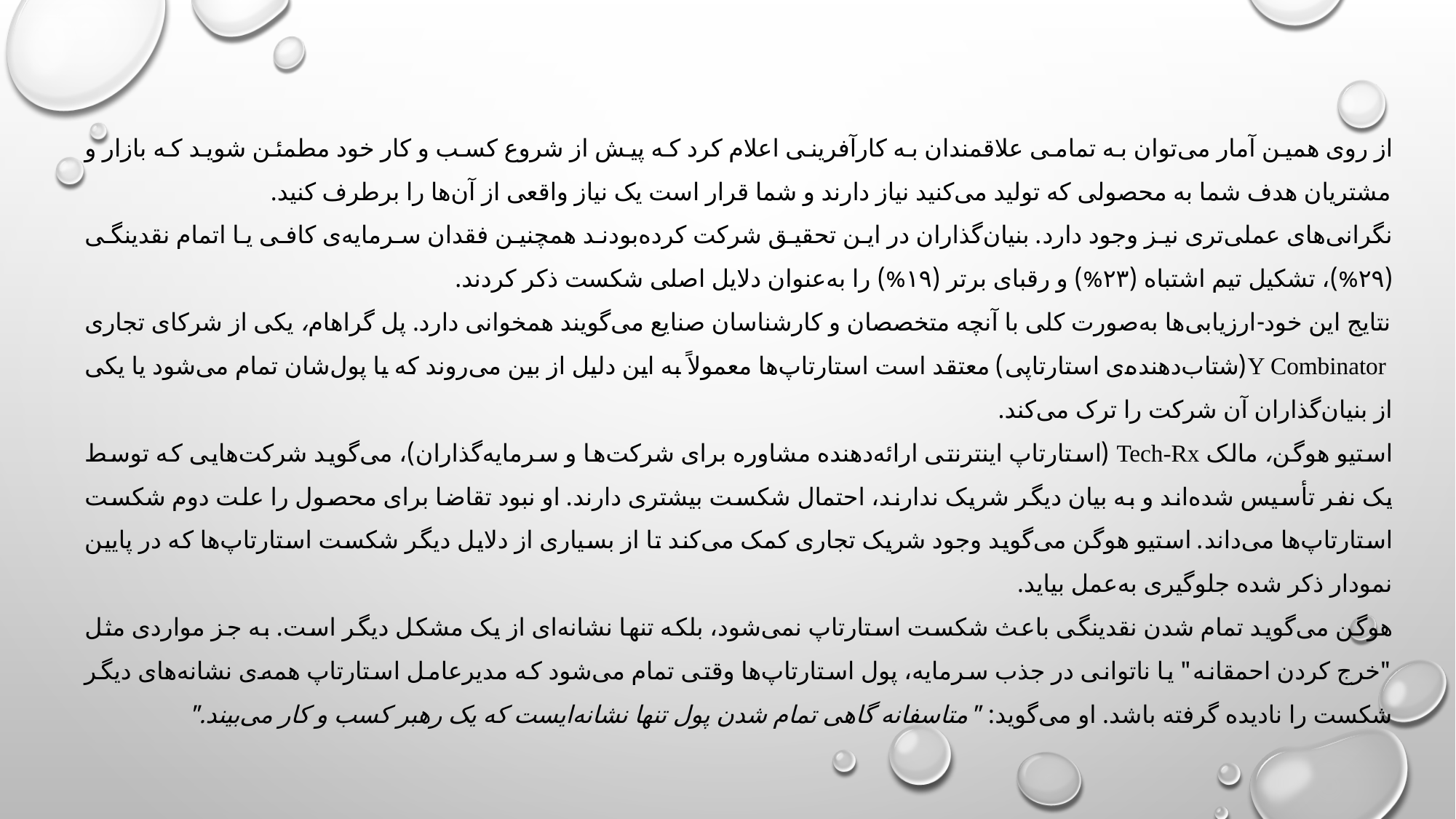

از روی همین آمار می‌توان به تمامی علاقمندان به کارآفرینی اعلام کرد که پیش از شروع کسب و کار خود مطمئن شوید که بازار و مشتریان هدف شما به محصولی که تولید می‌کنید نیاز دارند و شما قرار است یک نیاز واقعی از آن‌ها را برطرف کنید.
نگرانی‌های عملی‌تری نیز وجود دارد. بنیان‌گذاران در این تحقیق شرکت‌ کرده‌بودند همچنین فقدان سرمایه‌ی کافی یا اتمام نقدینگی (۲۹%)، تشکیل تیم اشتباه (۲۳%) و رقبای برتر (۱۹%) را به‌عنوان دلایل اصلی شکست ذکر کردند.
نتایج این خود-ارزیابی‌ها به‌صورت کلی با آنچه متخصصان و کارشناسان صنایع می‌گویند همخوانی دارد. پل گراهام، یکی از شرکای تجاری  Y Combinator(شتاب‌دهنده‌ی استارتاپی) معتقد است استارتاپ‌ها معمولاً به این دلیل از بین می‌روند که یا پول‌شان تمام می‌شود یا یکی از بنیان‌گذاران آن شرکت را ترک می‌کند.
استیو هوگن، مالک Tech-Rx (استارتاپ اینترنتی ارائه‌دهنده مشاوره برای شرکت‌ها و سرمایه‌گذاران)، می‌گوید شرکت‌هایی که توسط یک نفر تأسیس شده‌اند و به بیان دیگر شریک ندارند، احتمال شکست بیشتری دارند. او نبود تقاضا برای محصول را علت دوم شکست استارتاپ‌ها می‌داند. استیو هوگن می‌گوید وجود شریک تجاری کمک می‌کند تا از بسیاری از دلایل دیگر شکست استارتاپ‌ها که در پایین نمودار ذکر شده جلوگیری به‌عمل بیاید.
هوگن می‌گوید تمام شدن نقدینگی باعث شکست استارتاپ نمی‌شود، بلکه تنها نشانه‌ای از یک مشکل دیگر است. به جز مواردی مثل "خرج کردن احمقانه" یا ناتوانی در جذب سرمایه، پول استارتاپ‌ها وقتی تمام می‌شود که مدیرعامل استارتاپ همه‌ی نشانه‌های دیگر شکست را نادیده گرفته باشد. او می‌گوید: "متاسفانه گاهی تمام شدن پول تنها نشانه‌‌ایست که یک رهبر کسب و کار می‌بیند."